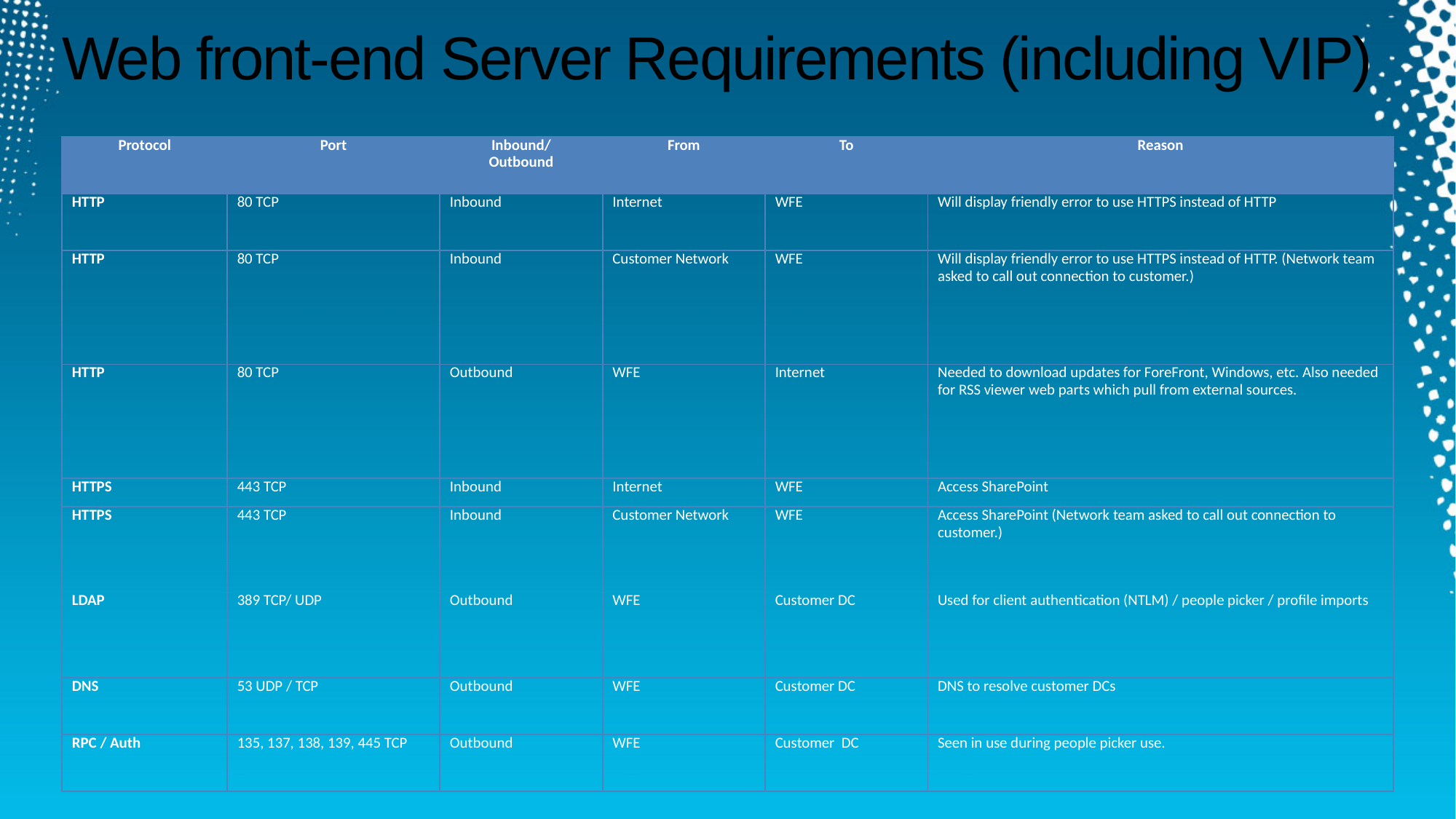

# Web front-end Server Requirements (including VIP)
| Protocol | Port | Inbound/ Outbound | From | To | Reason |
| --- | --- | --- | --- | --- | --- |
| HTTP | 80 TCP | Inbound | Internet | WFE | Will display friendly error to use HTTPS instead of HTTP |
| HTTP | 80 TCP | Inbound | Customer Network | WFE | Will display friendly error to use HTTPS instead of HTTP. (Network team asked to call out connection to customer.) |
| HTTP | 80 TCP | Outbound | WFE | Internet | Needed to download updates for ForeFront, Windows, etc. Also needed for RSS viewer web parts which pull from external sources. |
| HTTPS | 443 TCP | Inbound | Internet | WFE | Access SharePoint |
| HTTPS | 443 TCP | Inbound | Customer Network | WFE | Access SharePoint (Network team asked to call out connection to customer.) |
| LDAP | 389 TCP/ UDP | Outbound | WFE | Customer DC | Used for client authentication (NTLM) / people picker / profile imports |
| DNS | 53 UDP / TCP | Outbound | WFE | Customer DC | DNS to resolve customer DCs |
| RPC / Auth | 135, 137, 138, 139, 445 TCP | Outbound | WFE | Customer DC | Seen in use during people picker use. |